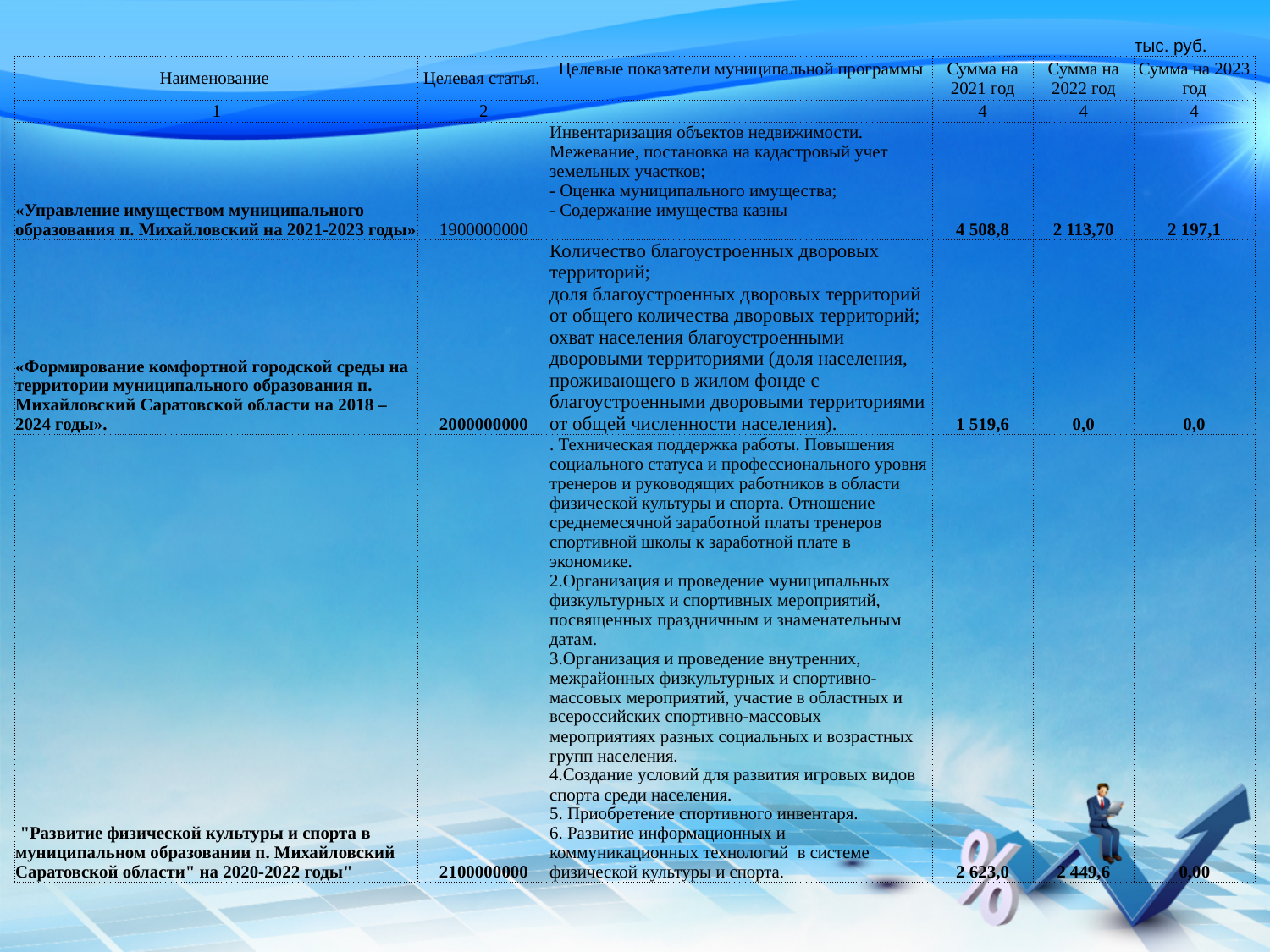

|  |  |  |  |  | тыс. руб. |
| --- | --- | --- | --- | --- | --- |
| Наименование | Целевая статья. | Целевые показатели муниципальной программы | Сумма на 2021 год | Сумма на 2022 год | Сумма на 2023 год |
| 1 | 2 |  | 4 | 4 | 4 |
| «Управление имуществом муниципального образования п. Михайловский на 2021-2023 годы» | 1900000000 | Инвентаризация объектов недвижимости. Межевание, постановка на кадастровый учет земельных участков; - Оценка муниципального имущества; - Содержание имущества казны | 4 508,8 | 2 113,70 | 2 197,1 |
| «Формирование комфортной городской среды на территории муниципального образования п. Михайловский Саратовской области на 2018 – 2024 годы». | 2000000000 | Количество благоустроенных дворовых территорий; доля благоустроенных дворовых территорий от общего количества дворовых территорий; охват населения благоустроенными дворовыми территориями (доля населения, проживающего в жилом фонде с благоустроенными дворовыми территориями от общей численности населения). | 1 519,6 | 0,0 | 0,0 |
| "Развитие физической культуры и спорта в муниципальном образовании п. Михайловский Саратовской области" на 2020-2022 годы" | 2100000000 | . Техническая поддержка работы. Повышения социального статуса и профессионального уровня тренеров и руководящих работников в области физической культуры и спорта. Отношение среднемесячной заработной платы тренеров спортивной школы к заработной плате в экономике. 2.Организация и проведение муниципальных физкультурных и спортивных мероприятий, посвященных праздничным и знаменательным датам. 3.Организация и проведение внутренних, межрайонных физкультурных и спортивно-массовых мероприятий, участие в областных и всероссийских спортивно-массовых мероприятиях разных социальных и возрастных групп населения. 4.Создание условий для развития игровых видов спорта среди населения. 5. Приобретение спортивного инвентаря. 6. Развитие информационных и коммуникационных технологий в системе физической культуры и спорта. | 2 623,0 | 2 449,6 | 0,00 |